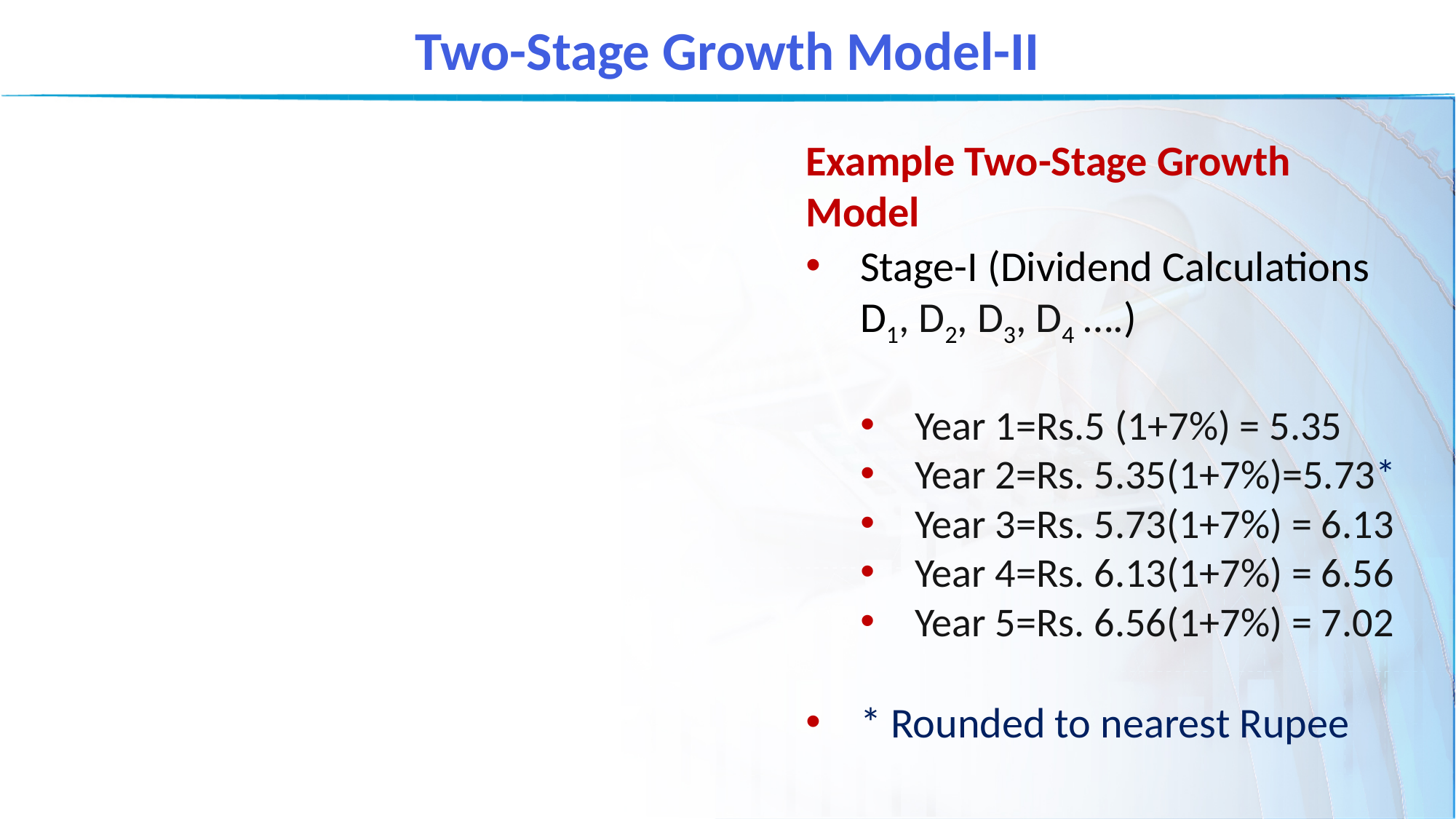

Two-Stage Growth Model-II
Example Two-Stage Growth Model

Stage-I (Dividend Calculations D1, D2, D3, D4 ….)

Year 1=Rs.5 (1+7%) = 5.35
Year 2=Rs. 5.35(1+7%)=5.73*
Year 3=Rs. 5.73(1+7%) = 6.13
Year 4=Rs. 6.13(1+7%) = 6.56
Year 5=Rs. 6.56(1+7%) = 7.02

* Rounded to nearest Rupee